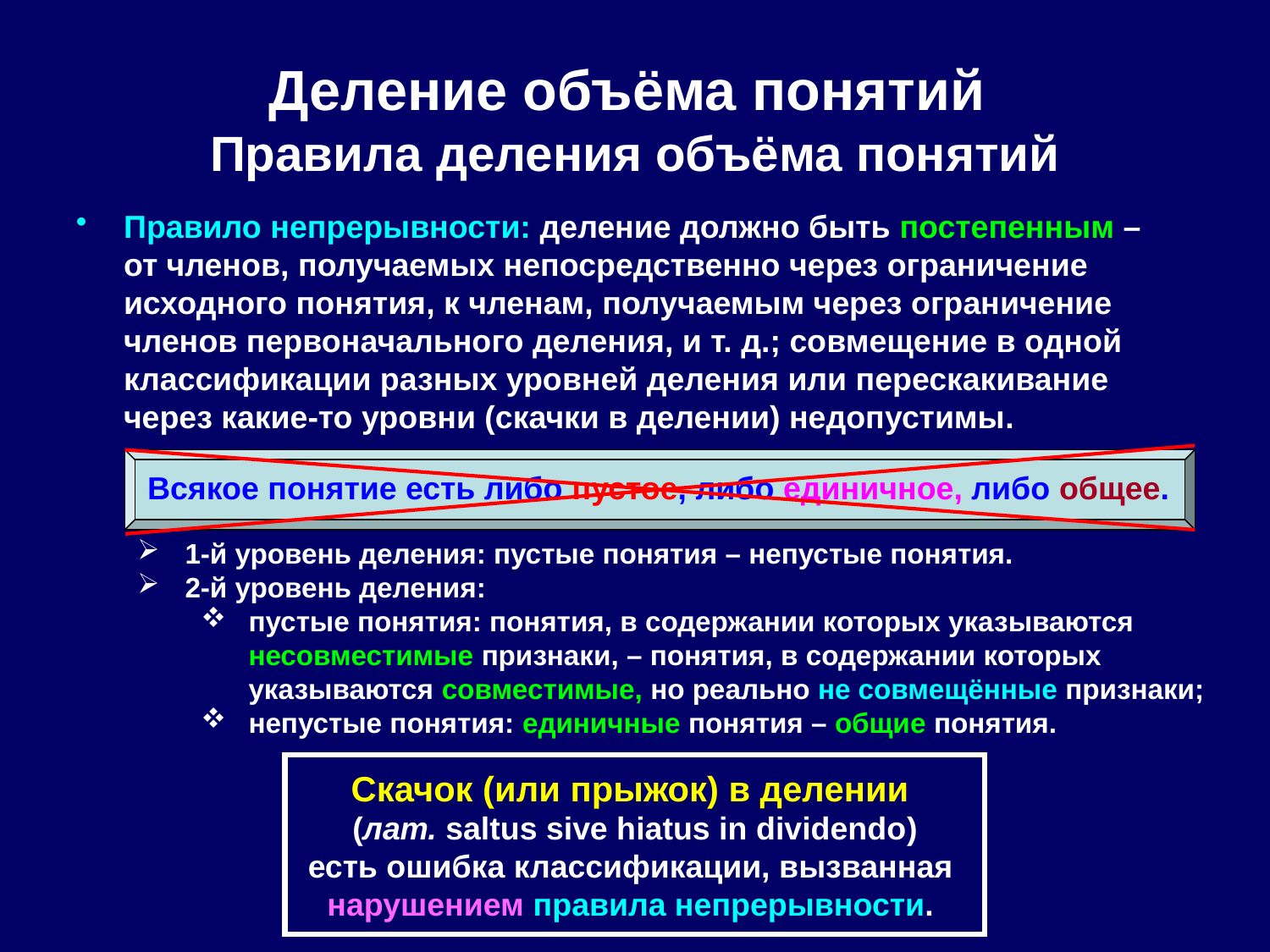

Деление объёма понятий
Правила деления объёма понятий
Правило непрерывности: деление должно быть постепенным –
от членов, получаемых непосредственно через ограничение исходного понятия, к членам, получаемым через ограничение членов первоначального деления, и т. д.; совмещение в одной классификации разных уровней деления или перескакивание через какие-то уровни (скачки в делении) недопустимы.
Всякое понятие есть либо пустое, либо единичное, либо общее.
1-й уровень деления: пустые понятия – непустые понятия.
2-й уровень деления:
пустые понятия: понятия, в содержании которых указываются несовместимые признаки, – понятия, в содержании которых указываются совместимые, но реально не совмещённые признаки;
непустые понятия: единичные понятия – общие понятия.
Скачок (или прыжок) в делении
(лат. saltus sive hiatus in dividendo)
есть ошибка классификации, вызванная
нарушением правила непрерывности.